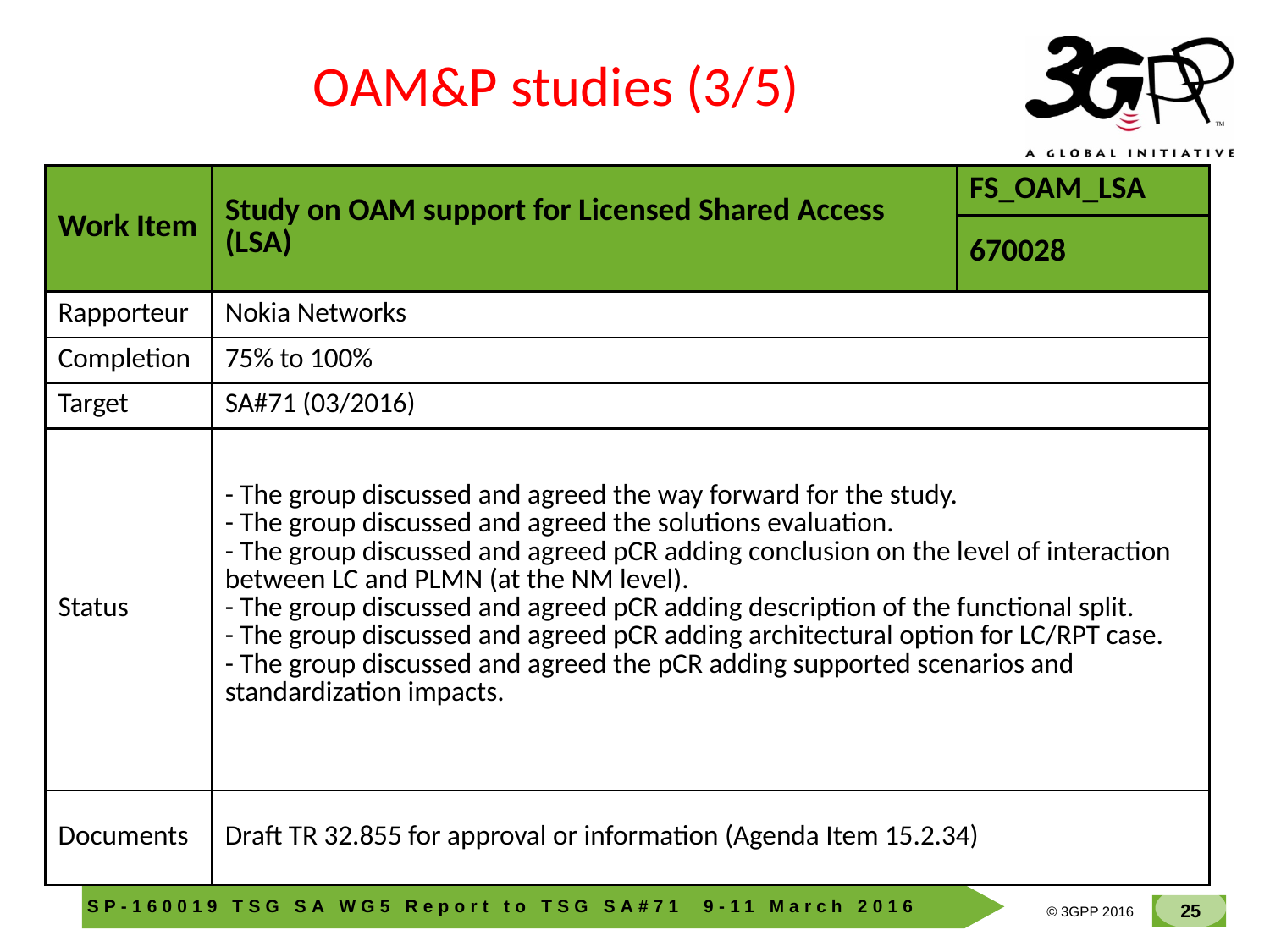

OAM&P studies (3/5)
| Work Item | Study on OAM support for Licensed Shared Access (LSA) | FS\_OAM\_LSA |
| --- | --- | --- |
|  |  | 670028 |
| Rapporteur | Nokia Networks |  |
| Completion | 75% to 100% |  |
| Target | SA#71 (03/2016) |  |
| Status | - The group discussed and agreed the way forward for the study. - The group discussed and agreed the solutions evaluation. - The group discussed and agreed pCR adding conclusion on the level of interaction between LC and PLMN (at the NM level). - The group discussed and agreed pCR adding description of the functional split. - The group discussed and agreed pCR adding architectural option for LC/RPT case. - The group discussed and agreed the pCR adding supported scenarios and standardization impacts. |  |
| Documents | Draft TR 32.855 for approval or information (Agenda Item 15.2.34) |  |